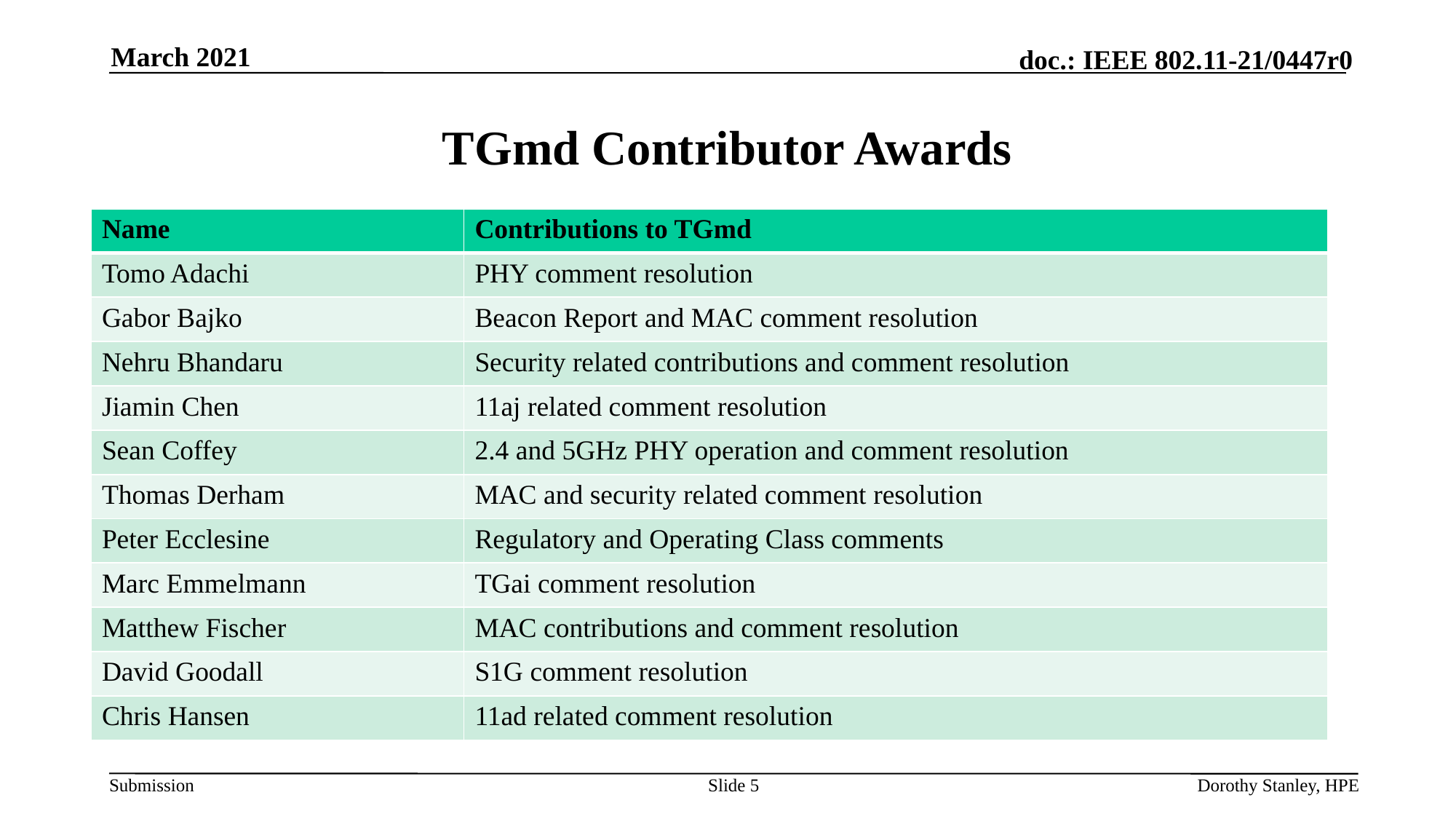

March 2021
# TGmd Contributor Awards
| Name | Contributions to TGmd |
| --- | --- |
| Tomo Adachi | PHY comment resolution |
| Gabor Bajko | Beacon Report and MAC comment resolution |
| Nehru Bhandaru | Security related contributions and comment resolution |
| Jiamin Chen | 11aj related comment resolution |
| Sean Coffey | 2.4 and 5GHz PHY operation and comment resolution |
| Thomas Derham | MAC and security related comment resolution |
| Peter Ecclesine | Regulatory and Operating Class comments |
| Marc Emmelmann | TGai comment resolution |
| Matthew Fischer | MAC contributions and comment resolution |
| David Goodall | S1G comment resolution |
| Chris Hansen | 11ad related comment resolution |
Slide 5
Dorothy Stanley, HPE